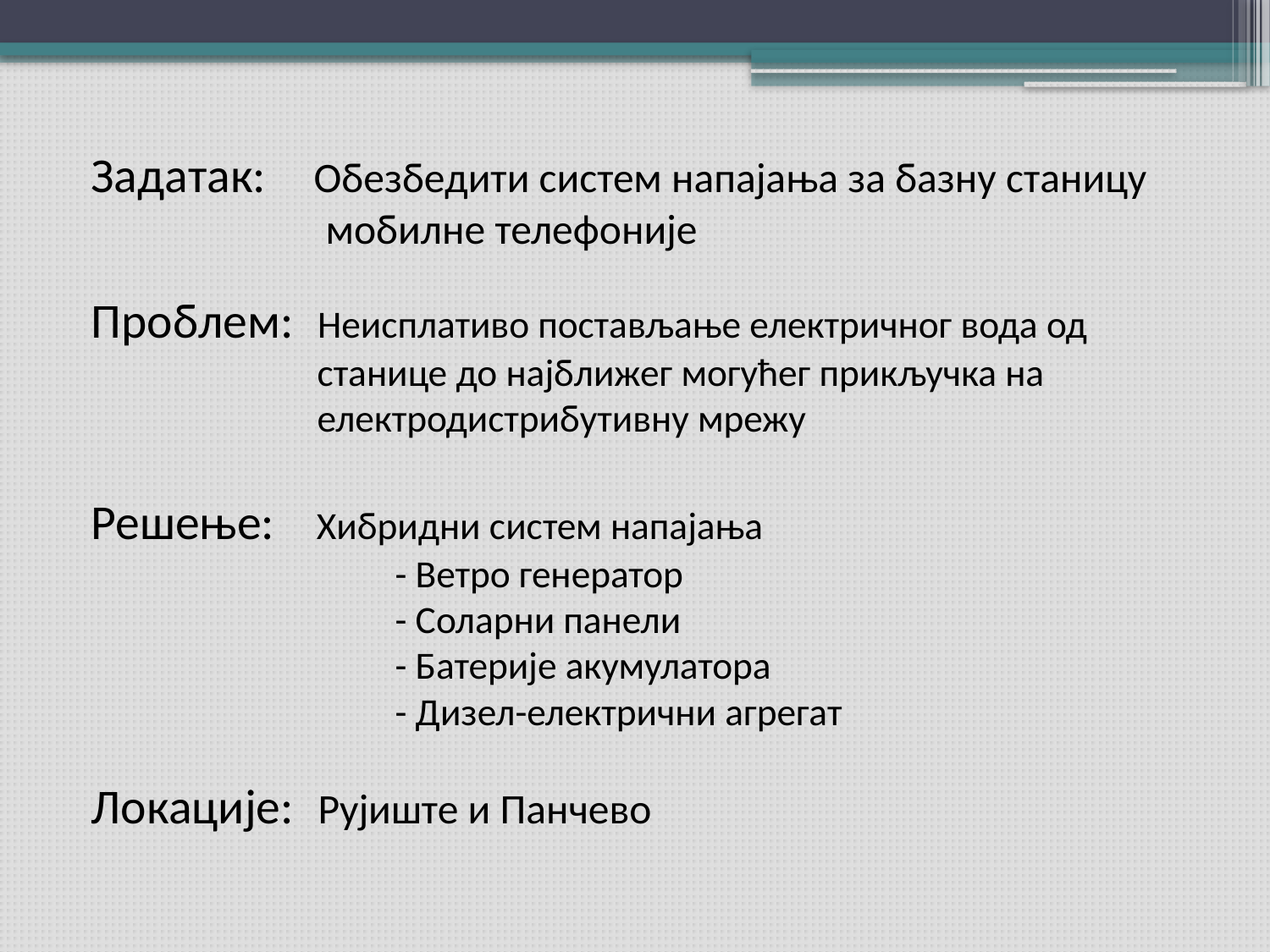

Задатак:        Обезбедити систем напајања за базну станицу
                     мобилне телефоније
Проблем:    Неисплативо постављање електричног вода од
                      станице до најближег могућег прикључка на
                      електродистрибутивну мрежу
Решење:       Хибридни систем напајања
                               - Ветро генератор
                               - Соларни панели
                               - Батерије акумулатора
                               - Дизел-електрични агрегат

Локације:    Рујиште и Панчево